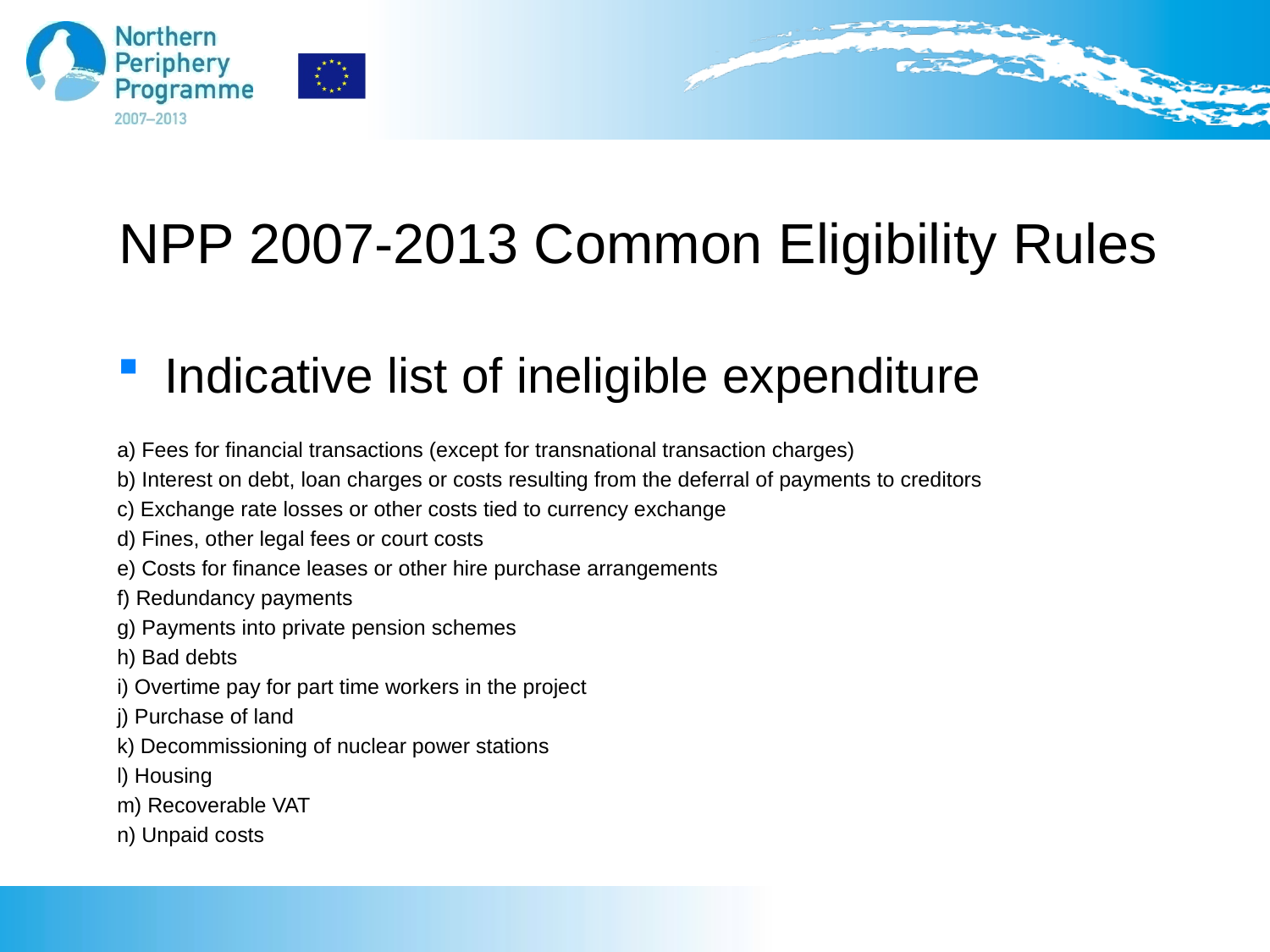

# NPP 2007-2013 Common Eligibility Rules
Indicative list of ineligible expenditure

a) Fees for financial transactions (except for transnational transaction charges)
b) Interest on debt, loan charges or costs resulting from the deferral of payments to creditors
c) Exchange rate losses or other costs tied to currency exchange
d) Fines, other legal fees or court costs
e) Costs for finance leases or other hire purchase arrangements
f) Redundancy payments
g) Payments into private pension schemes
h) Bad debts
i) Overtime pay for part time workers in the project
j) Purchase of land
k) Decommissioning of nuclear power stations
l) Housing
m) Recoverable VAT
n) Unpaid costs